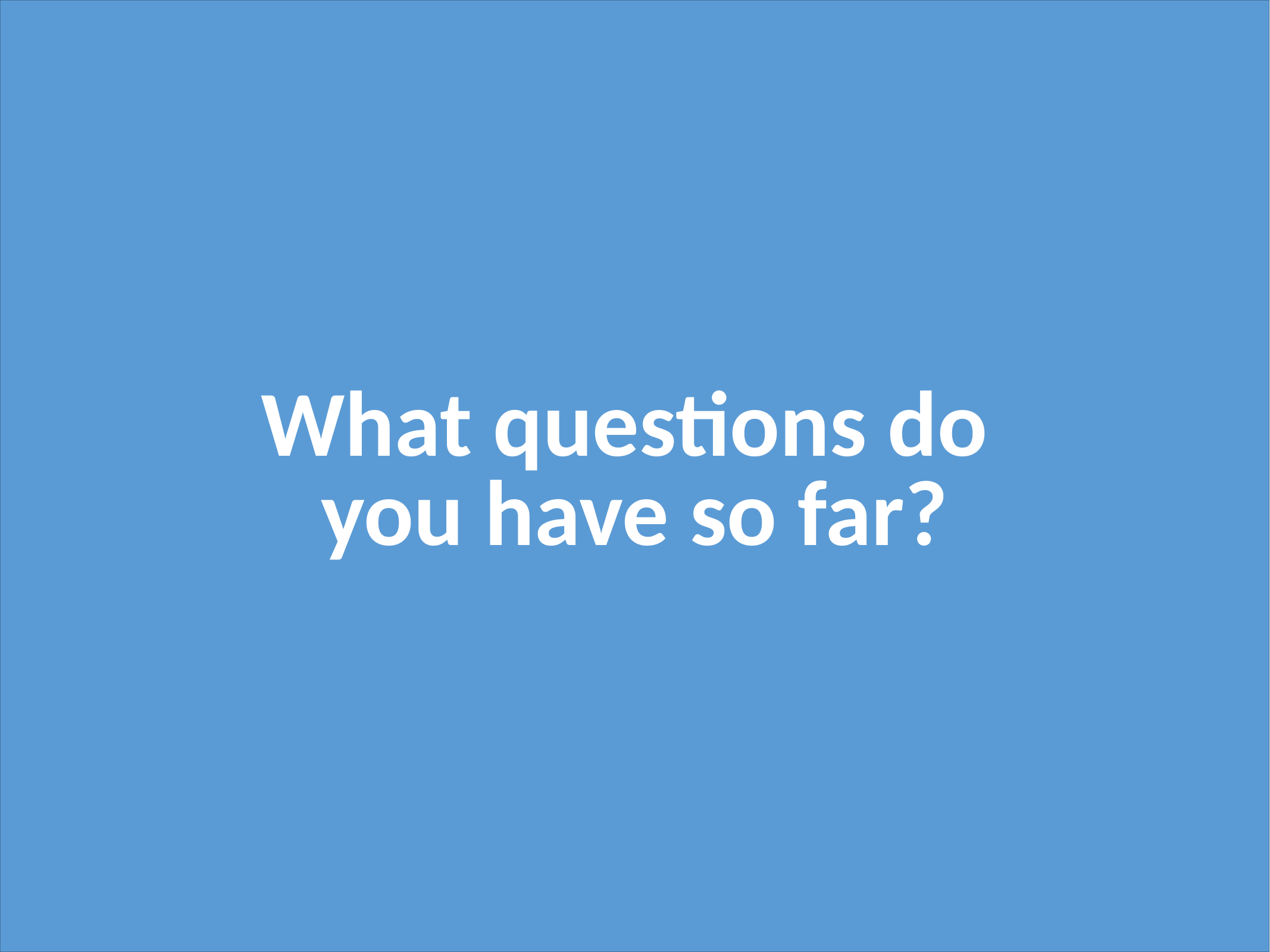

What questions do
you have so far?